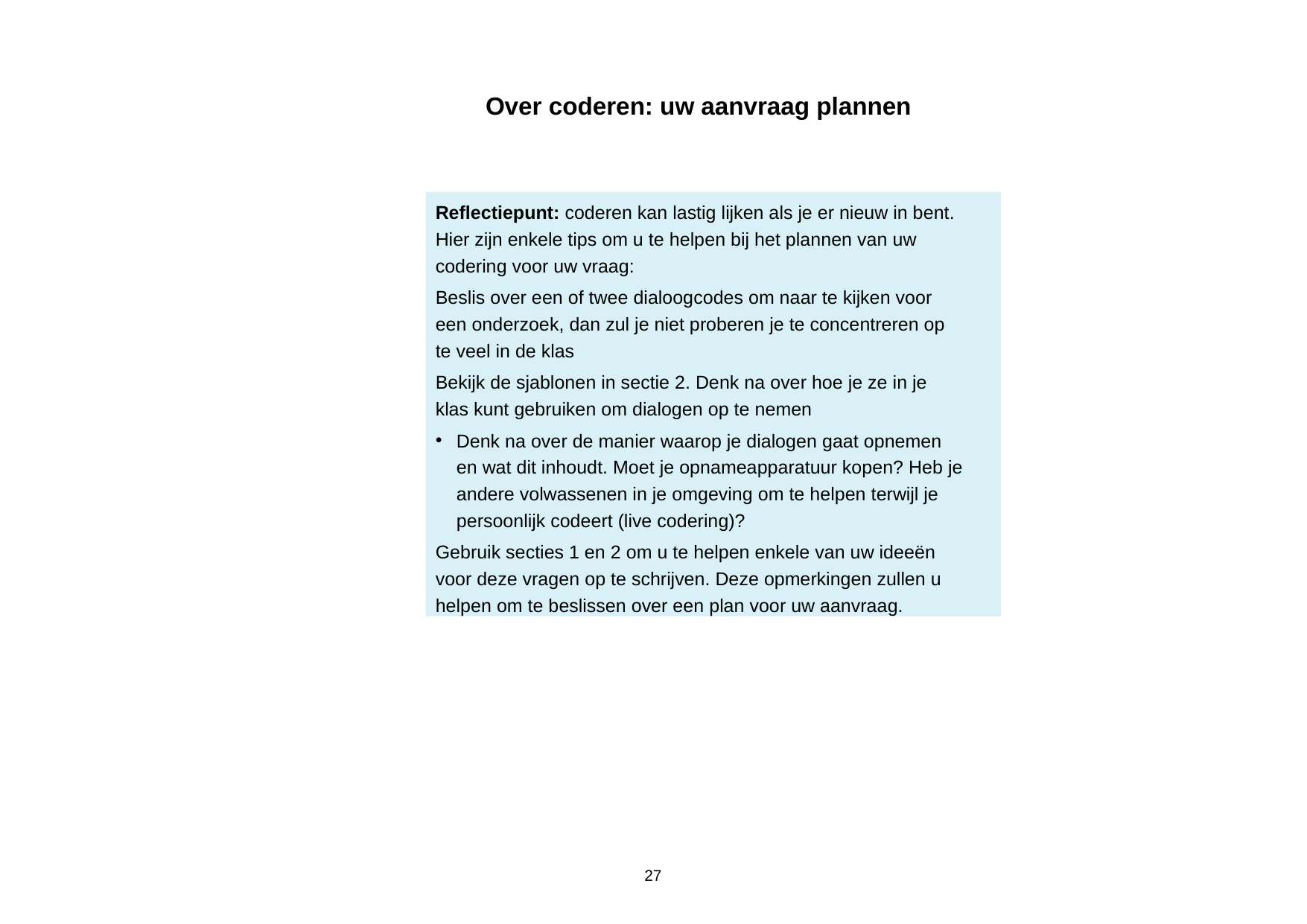

Over coderen: uw aanvraag plannen

Reflectiepunt: coderen kan lastig lijken als je er nieuw in bent. Hier zijn enkele tips om u te helpen bij het plannen van uw codering voor uw vraag:
Beslis over een of twee dialoogcodes om naar te kijken voor een onderzoek, dan zul je niet proberen je te concentreren op te veel in de klas
Bekijk de sjablonen in sectie 2. Denk na over hoe je ze in je klas kunt gebruiken om dialogen op te nemen
Denk na over de manier waarop je dialogen gaat opnemen en wat dit inhoudt. Moet je opnameapparatuur kopen? Heb je andere volwassenen in je omgeving om te helpen terwijl je persoonlijk codeert (live codering)?
Gebruik secties 1 en 2 om u te helpen enkele van uw ideeën voor deze vragen op te schrijven. Deze opmerkingen zullen u helpen om te beslissen over een plan voor uw aanvraag.
27